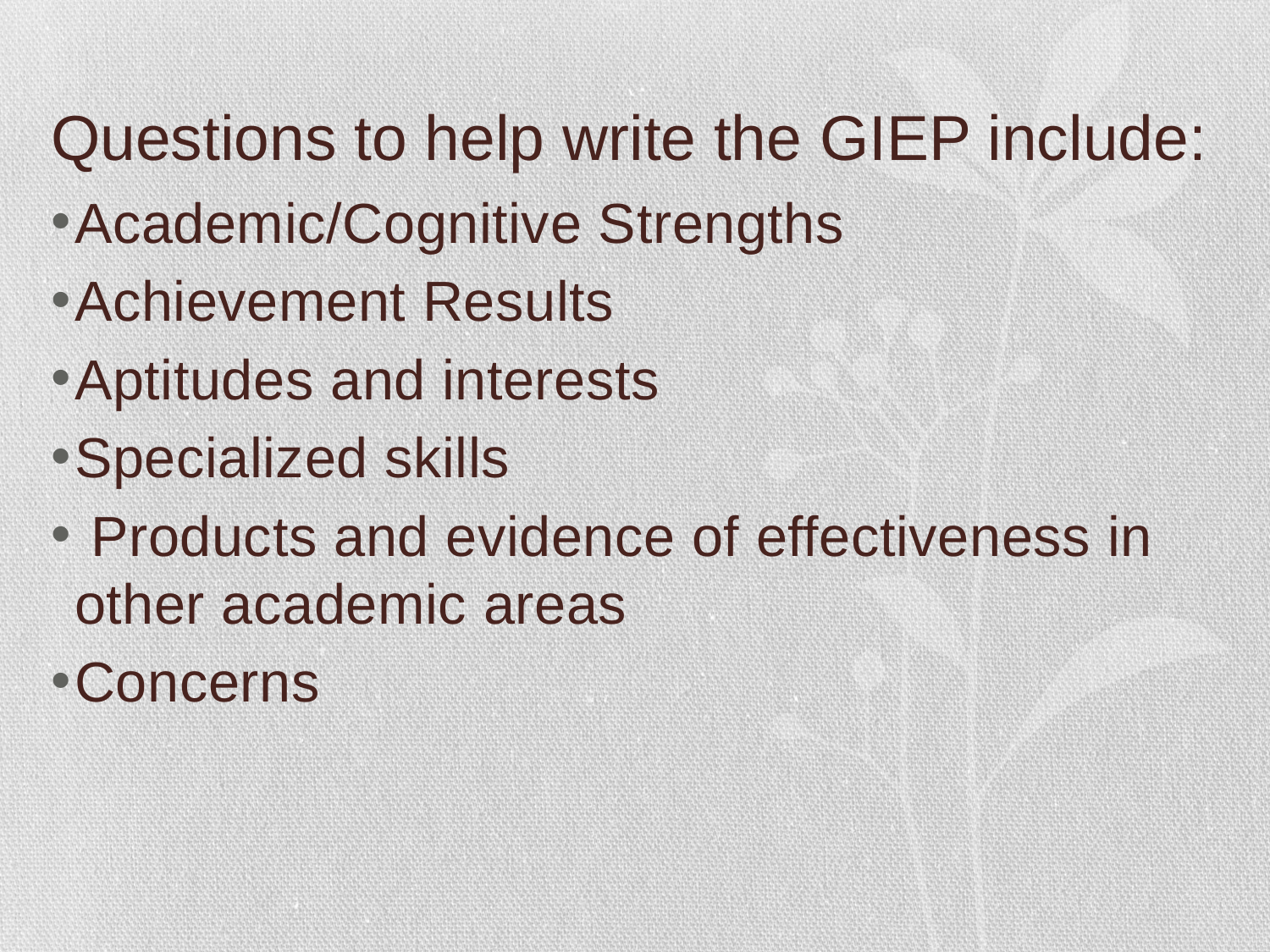

# Questions to help write the GIEP include:
Academic/Cognitive Strengths
Achievement Results
Aptitudes and interests
Specialized skills
 Products and evidence of effectiveness in other academic areas
Concerns